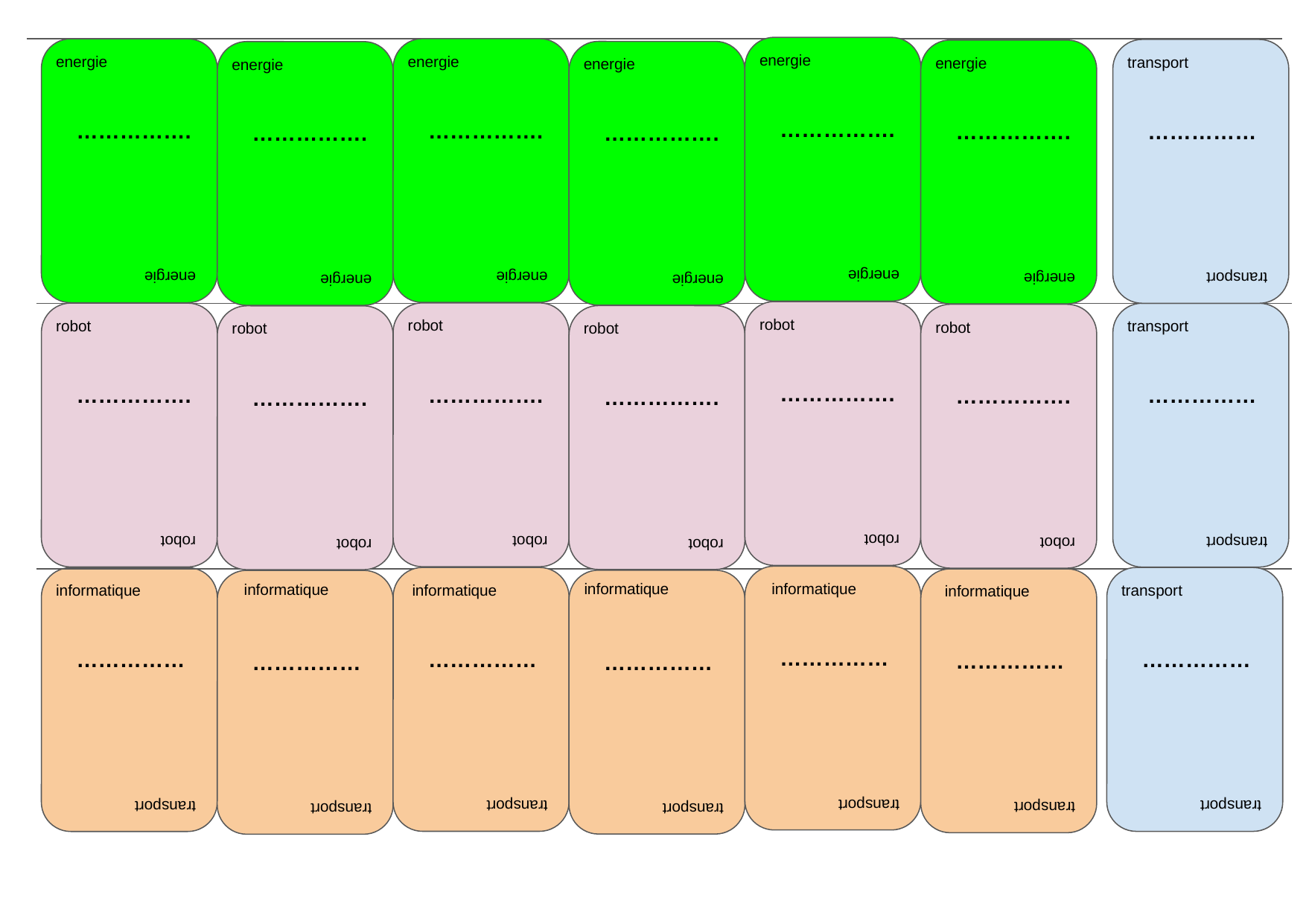

energie

energie
energie
transport
energie
energie
energie
…………….
…………….
…………….
……………
…………….
…………….
…………….
energie
energie
energie
transport
energie
energie
energie

robot

robot
robot
transport
robot
robot
robot
…………….
…………….
…………….
……………
…………….
…………….
…………….
robot
robot
robot
transport
robot
robot
robot

informatique
informatique
informatique

informatique
transport
informatique
informatique
……………
……………
……………
……………
……………
……………
……………
transport
transport
transport
transport
transport
transport
transport